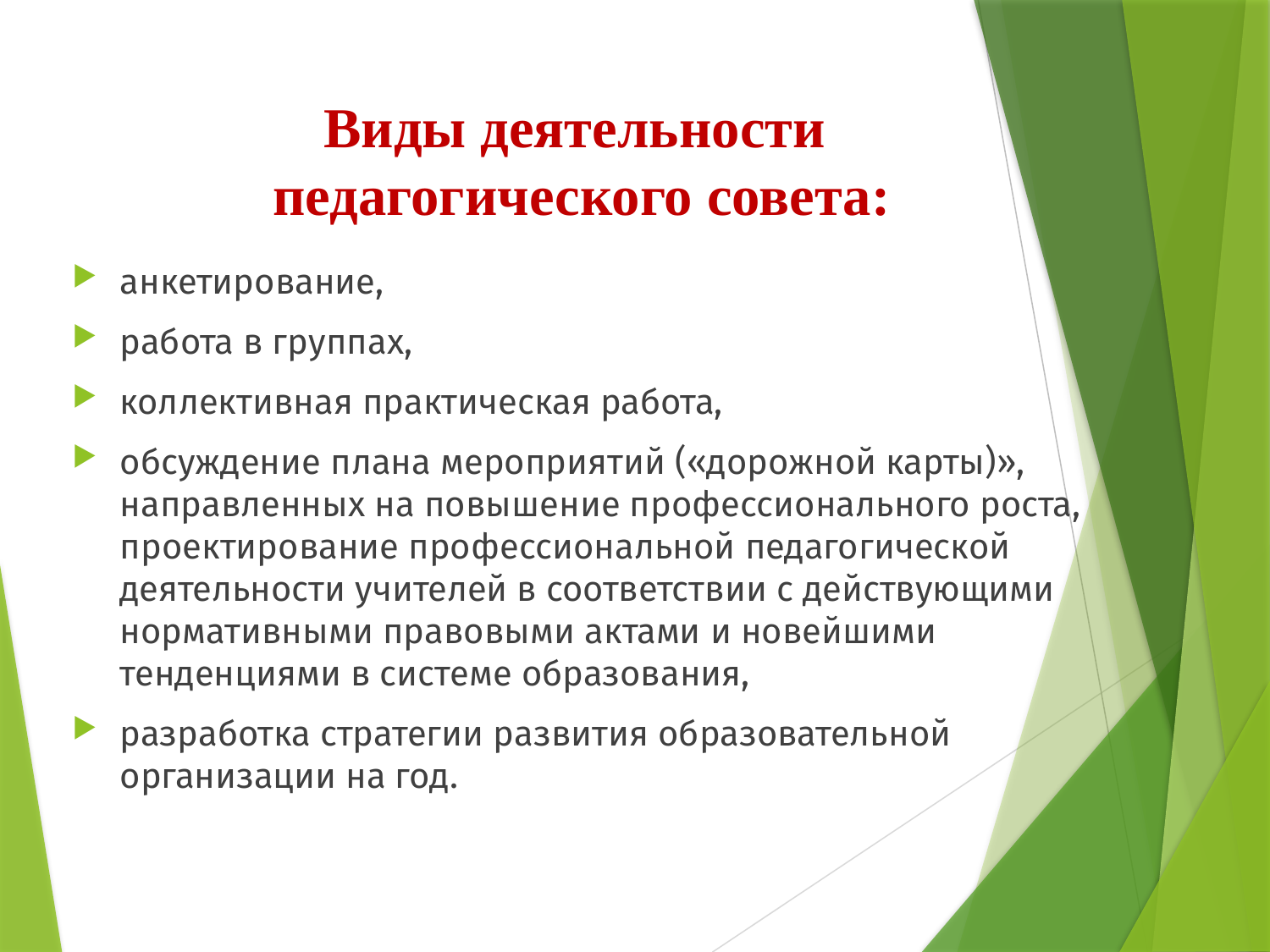

# Виды деятельности педагогического совета:
анкетирование,
работа в группах,
коллективная практическая работа,
обсуждение плана мероприятий («дорожной карты)», направленных на повышение профессионального роста, проектирование профессиональной педагогической деятельности учителей в соответствии с действующими нормативными правовыми актами и новейшими тенденциями в системе образования,
разработка стратегии развития образовательной организации на год.